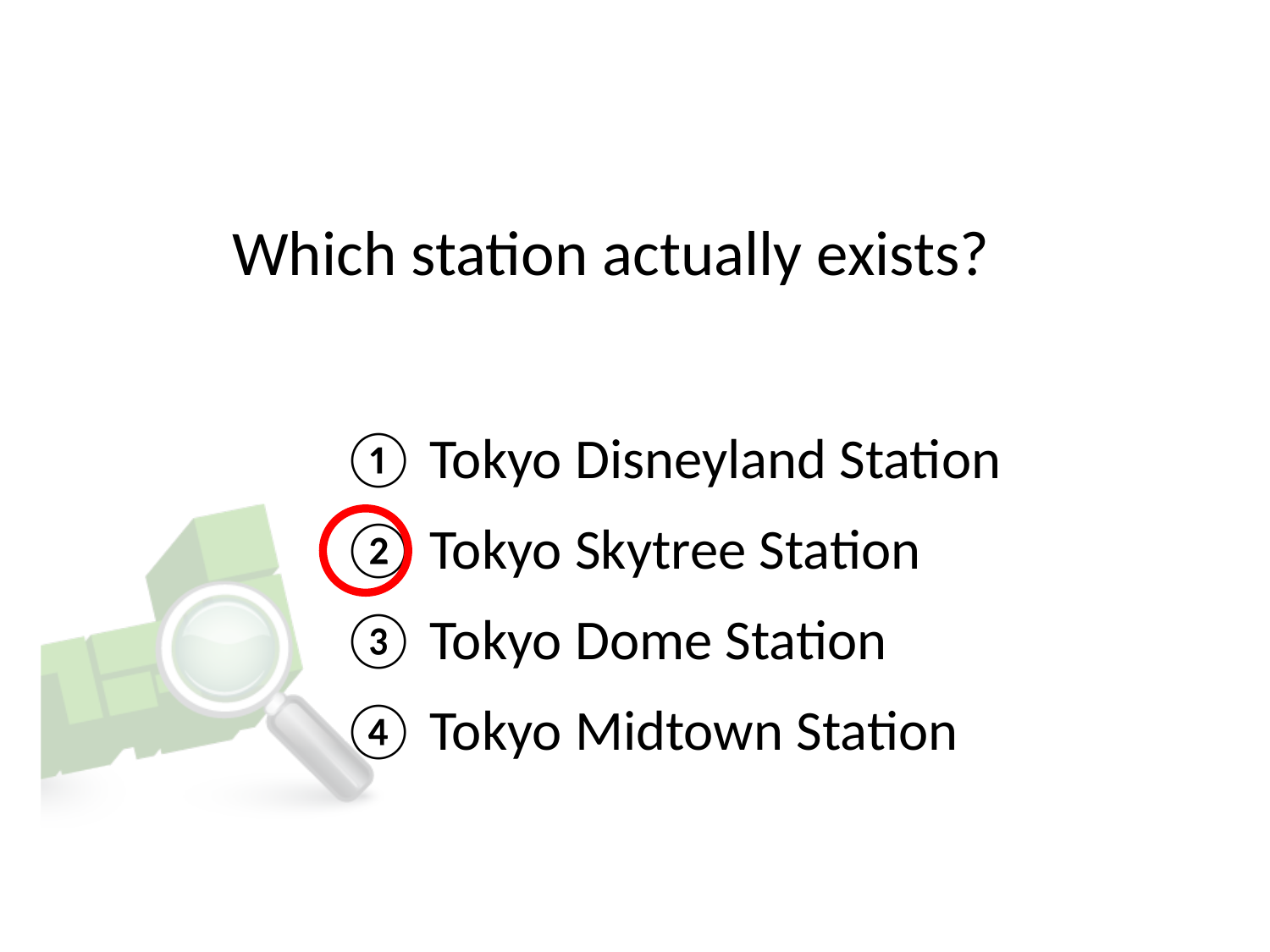

# Which station actually exists?
① Tokyo Disneyland Station
② Tokyo Skytree Station
③ Tokyo Dome Station
④ Tokyo Midtown Station